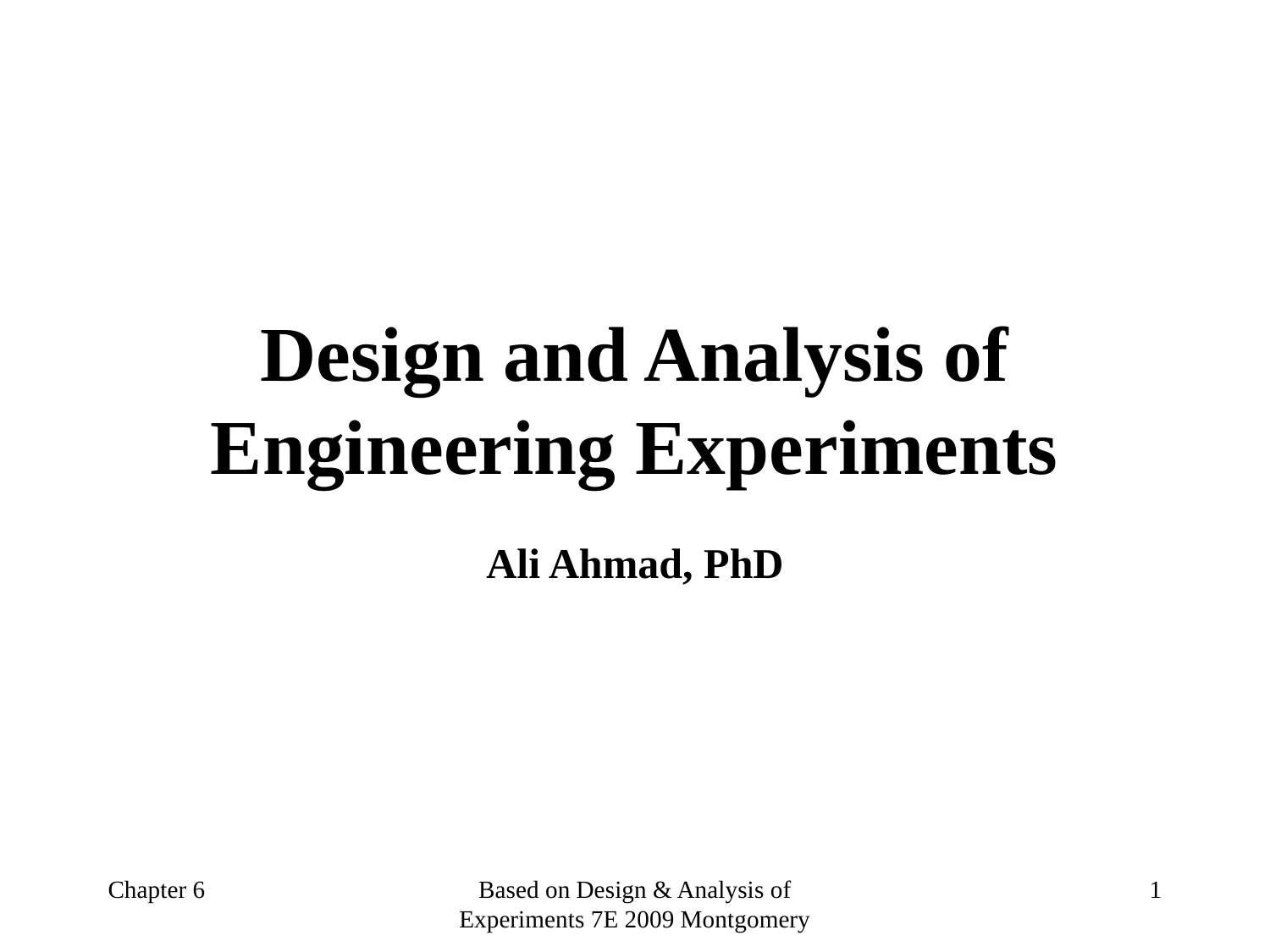

# Design and Analysis of Engineering Experiments
Ali Ahmad, PhD
Chapter 6
Based on Design & Analysis of Experiments 7E 2009 Montgomery
1